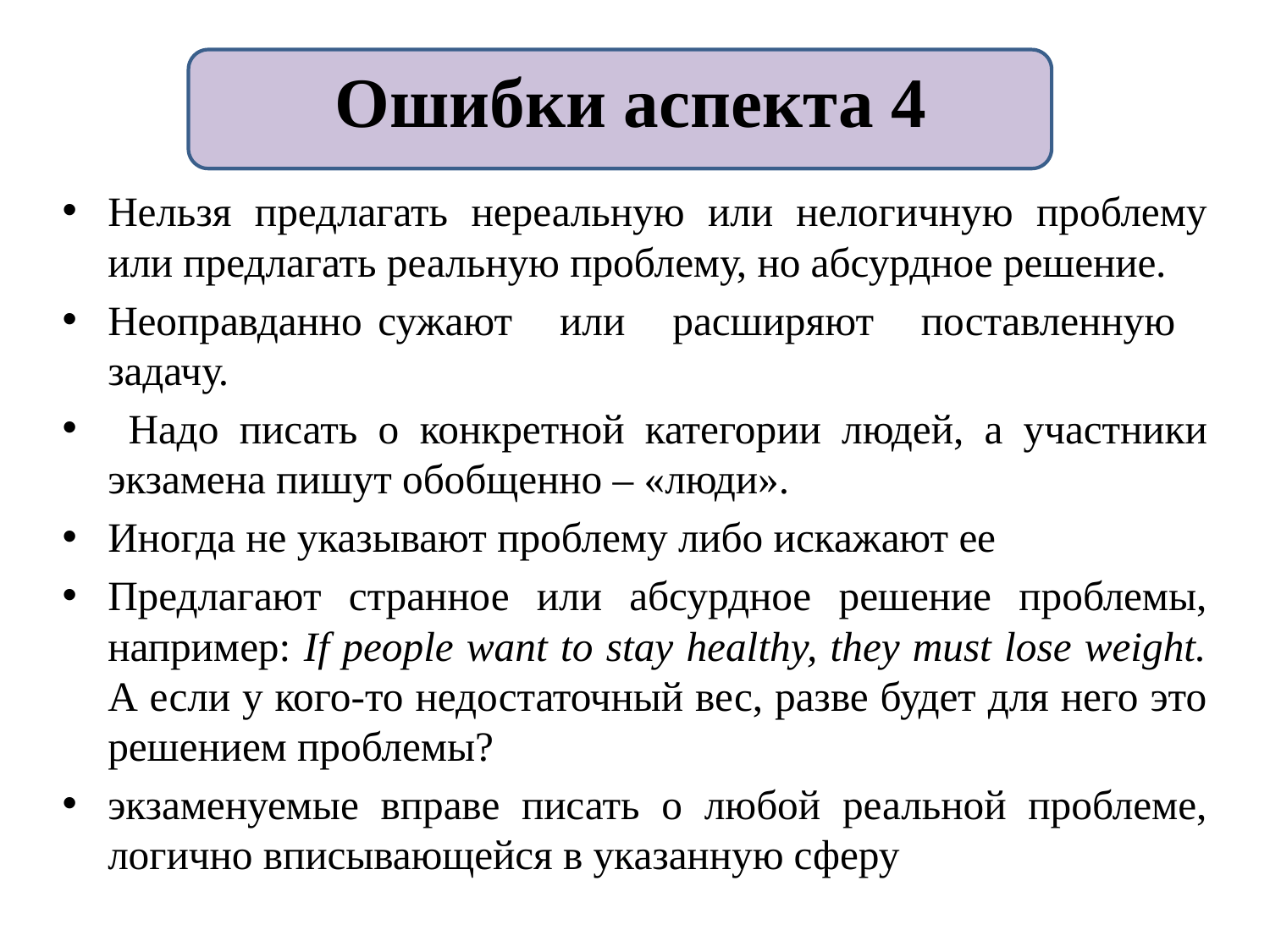

# Ошибки аспекта 4

Нельзя предлагать нереальную или нелогичную проблему или предлагать реальную проблему, но абсурдное решение.
Неоправданно сужают   или   расширяют   поставленную   задачу.
 Надо писать о конкретной категории людей, а участники экзамена пишут обобщенно – «люди».
Иногда не указывают проблему либо искажают ее
Предлагают странное или абсурдное решение проблемы, например: If people want to stay healthy, they must lose weight. А если у кого-то недостаточный вес, разве будет для него это решением проблемы?
экзаменуемые вправе писать о любой реальной проблеме, логично вписывающейся в указанную сферу